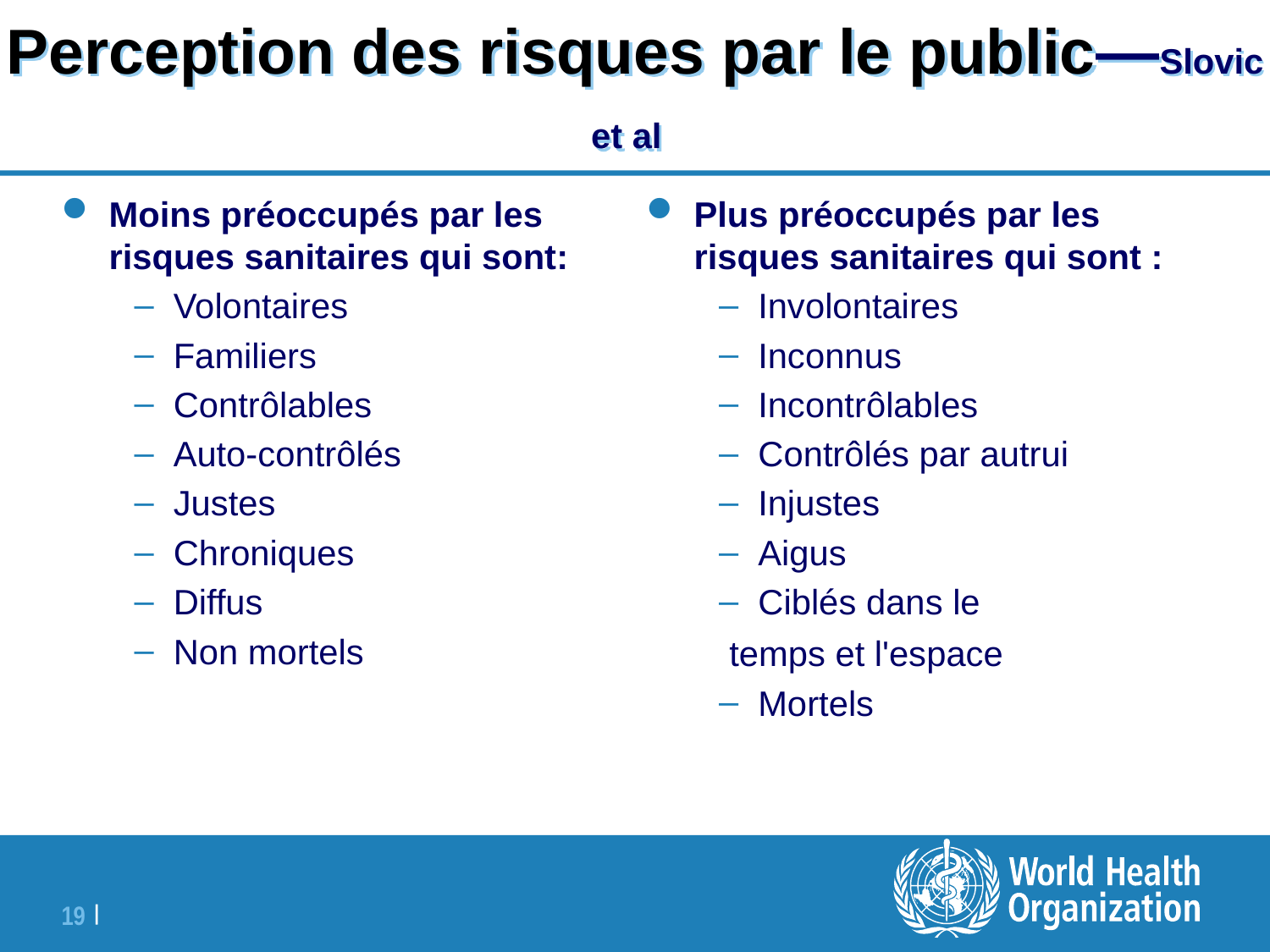

# Perception des risques par le public—Slovic et al
Moins préoccupés par les risques sanitaires qui sont:
Volontaires
Familiers
Contrôlables
Auto-contrôlés
Justes
Chroniques
Diffus
Non mortels

Plus préoccupés par les risques sanitaires qui sont :
Involontaires
Inconnus
Incontrôlables
Contrôlés par autrui
Injustes
Aigus
Ciblés dans le
 temps et l'espace
Mortels